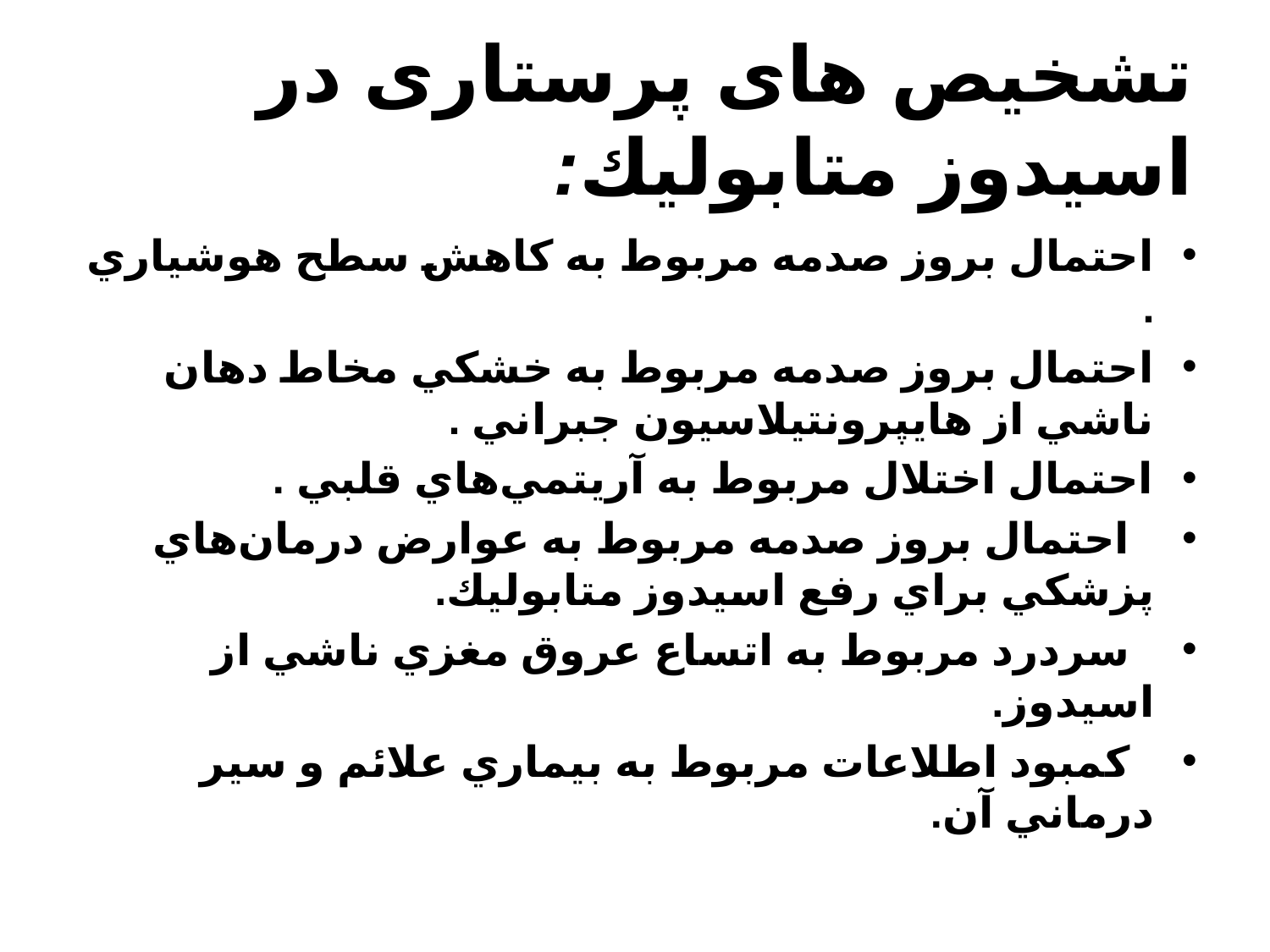

# تشخیص های پرستاری در اسيدوز متابوليك:
احتمال بروز صدمه مربوط به كاهش سطح هوشياري .
احتمال بروز صدمه مربوط به خشكي مخاط دهان ناشي از هايپرونتيلاسيون جبراني .
احتمال اختلال مربوط به آريتمي‌هاي قلبي .
  احتمال بروز صدمه مربوط به عوارض درمان‌هاي پزشكي براي رفع اسيدوز متابوليك.
  سردرد مربوط به اتساع عروق مغزي ناشي از اسيدوز.
  كمبود اطلاعات مربوط به بيماري علائم و سير درماني آن.